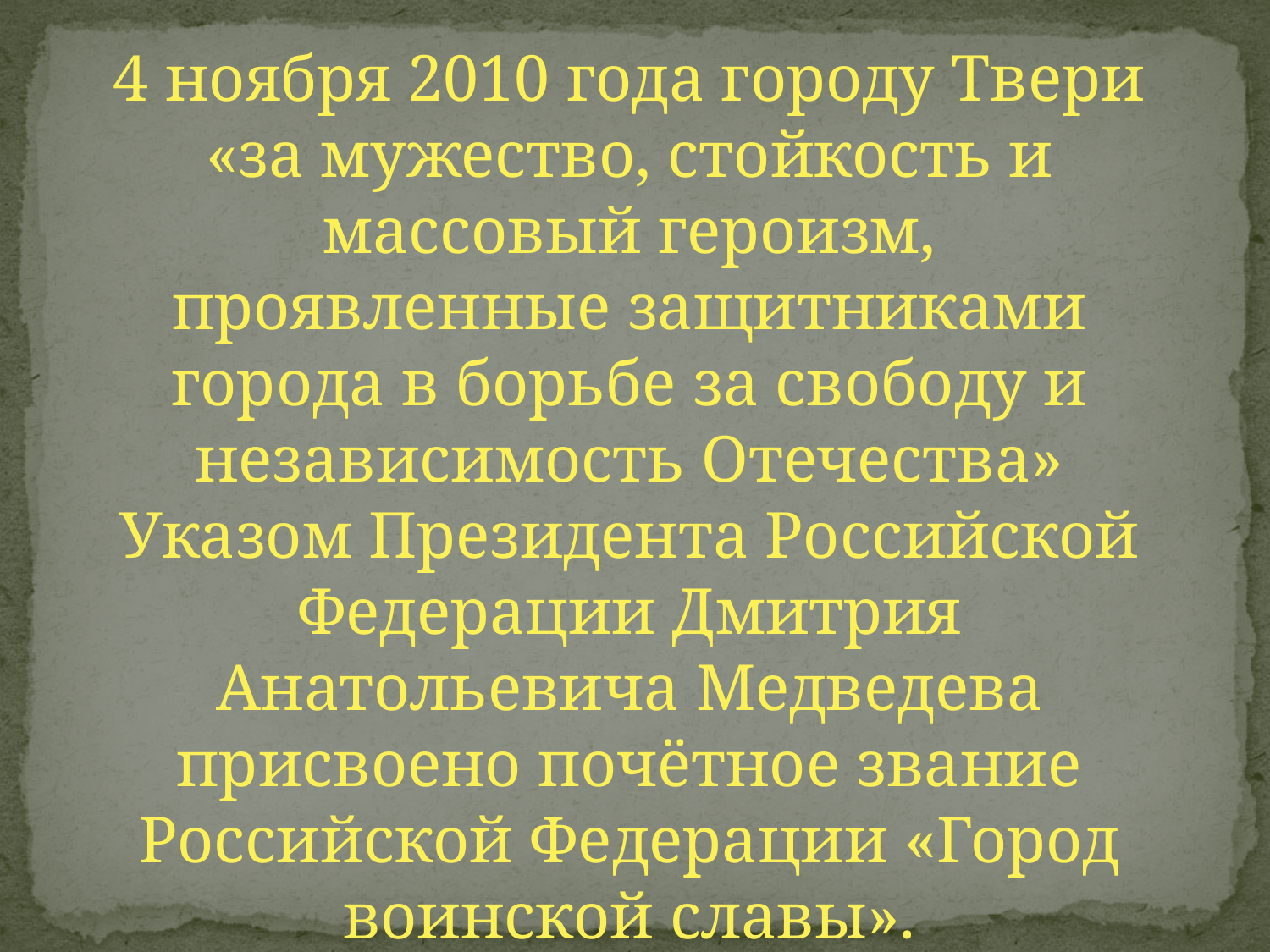

4 ноября 2010 года городу Твери «за мужество, стойкость и массовый героизм, проявленные защитниками города в борьбе за свободу и независимость Отечества» Указом Президента Российской Федерации Дмитрия Анатольевича Медведева присвоено почётное звание Российской Федерации «Город воинской славы».